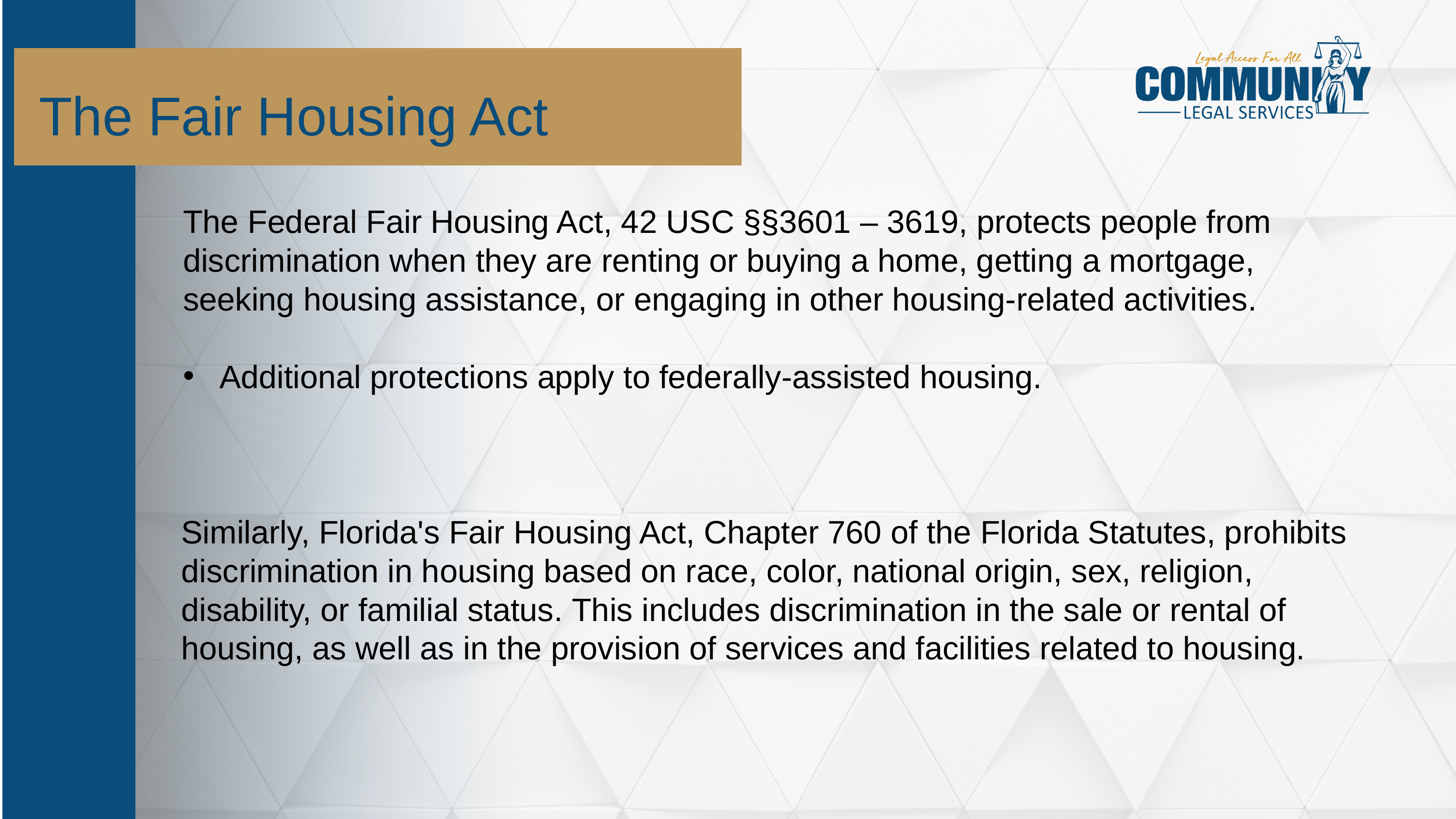

The Fair Housing Act
The Federal Fair Housing Act, 42 USC §§3601 – 3619, protects people from discrimination when they are renting or buying a home, getting a mortgage, seeking housing assistance, or engaging in other housing-related activities.

Additional protections apply to federally-assisted housing.
Similarly, Florida's Fair Housing Act, Chapter 760 of the Florida Statutes, prohibits discrimination in housing based on race, color, national origin, sex, religion, disability, or familial status. This includes discrimination in the sale or rental of housing, as well as in the provision of services and facilities related to housing.